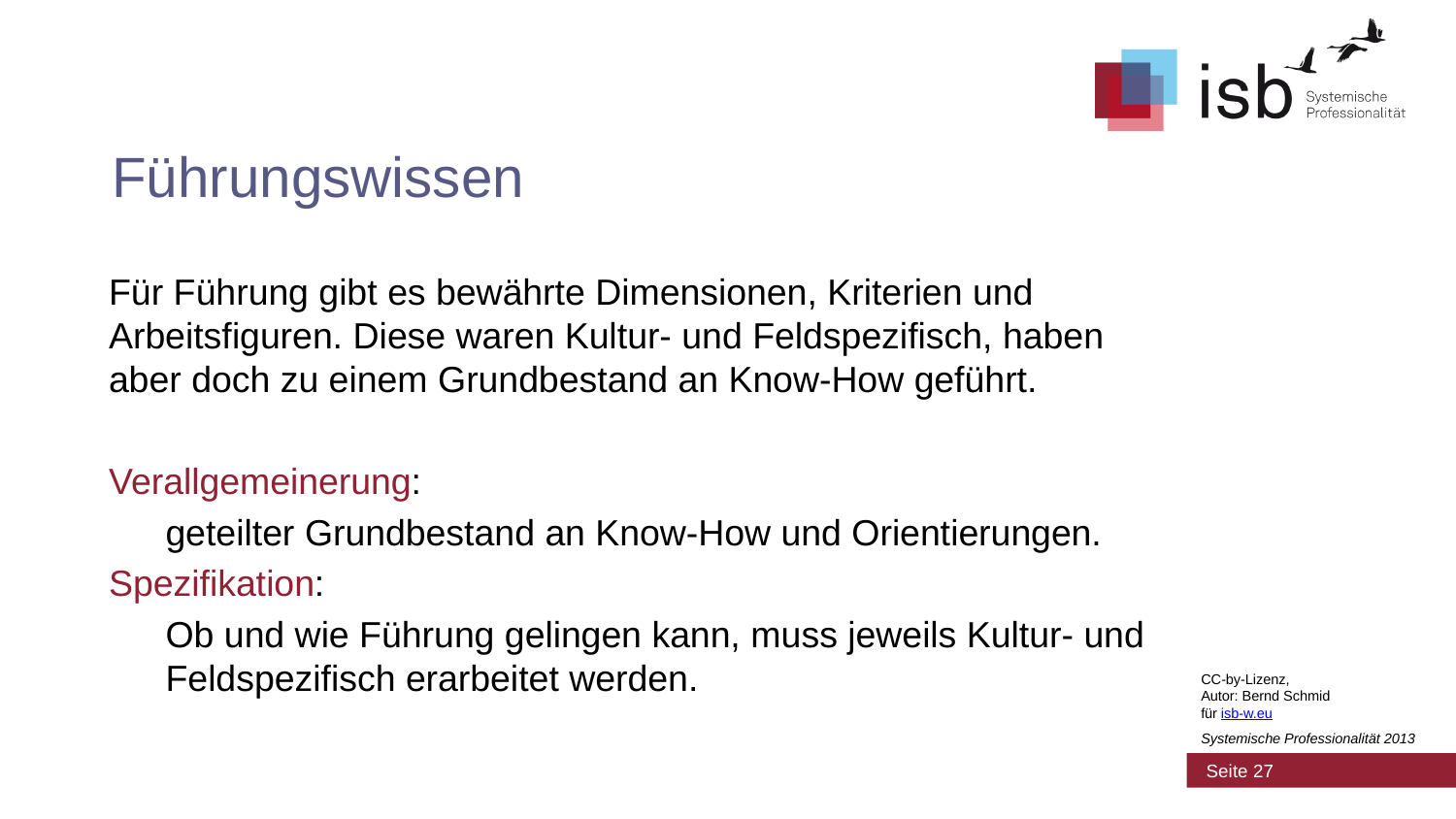

# Führungswissen
Für Führung gibt es bewährte Dimensionen, Kriterien und Arbeitsfiguren. Diese waren Kultur- und Feldspezifisch, haben aber doch zu einem Grundbestand an Know-How geführt.

Verallgemeinerung:
geteilter Grundbestand an Know-How und Orientierungen.
Spezifikation:
Ob und wie Führung gelingen kann, muss jeweils Kultur- und Feldspezifisch erarbeitet werden.

CC-by-Lizenz,
Autor: Bernd Schmid
für isb-w.eu
Systemische Professionalität 2013
 Seite 27